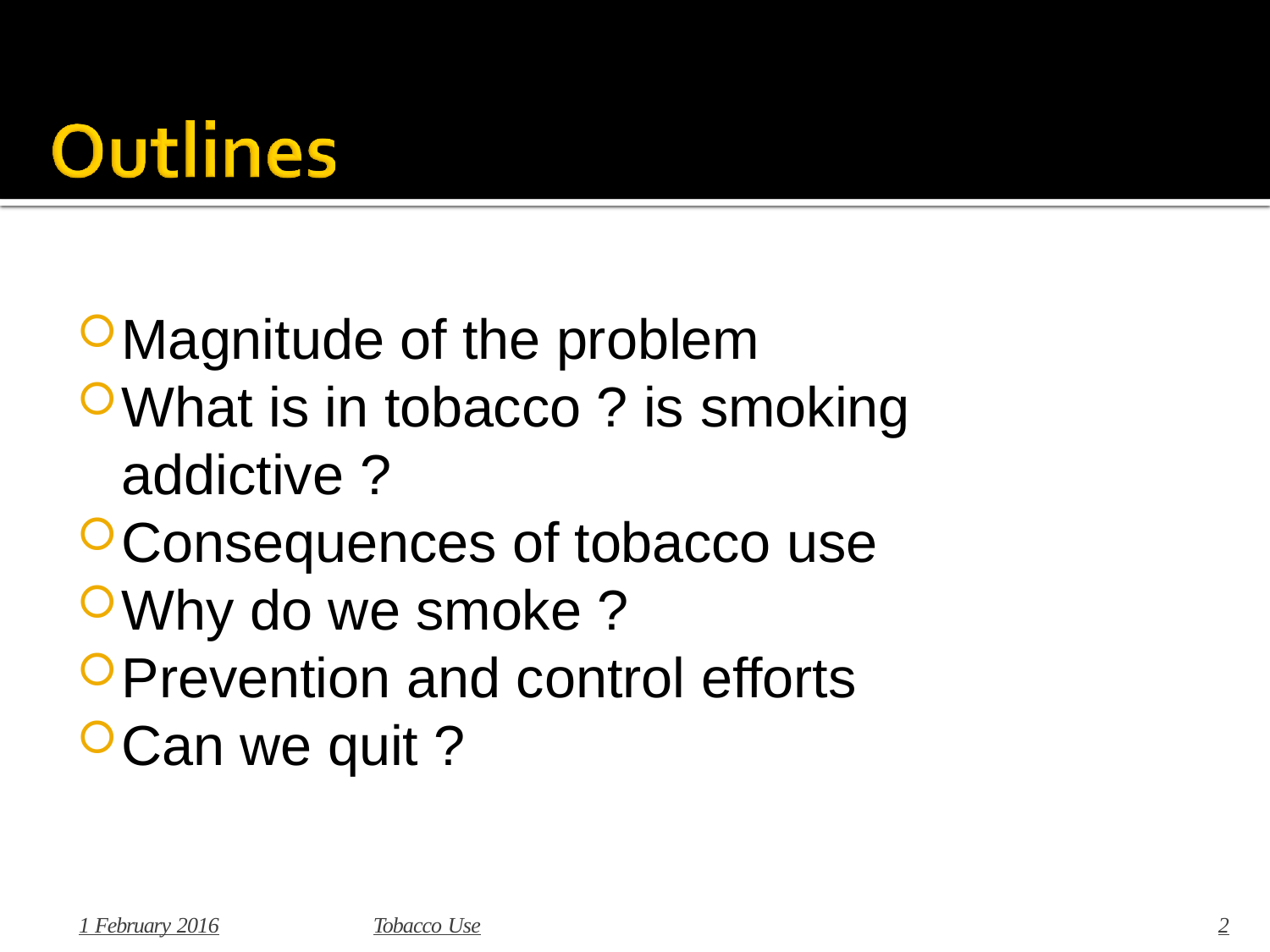

Magnitude of the problem
What is in tobacco ? is smoking addictive ?
Consequences of tobacco use
Why do we smoke ?
Prevention and control efforts
Can we quit ?
1 February 2016
Tobacco Use
2